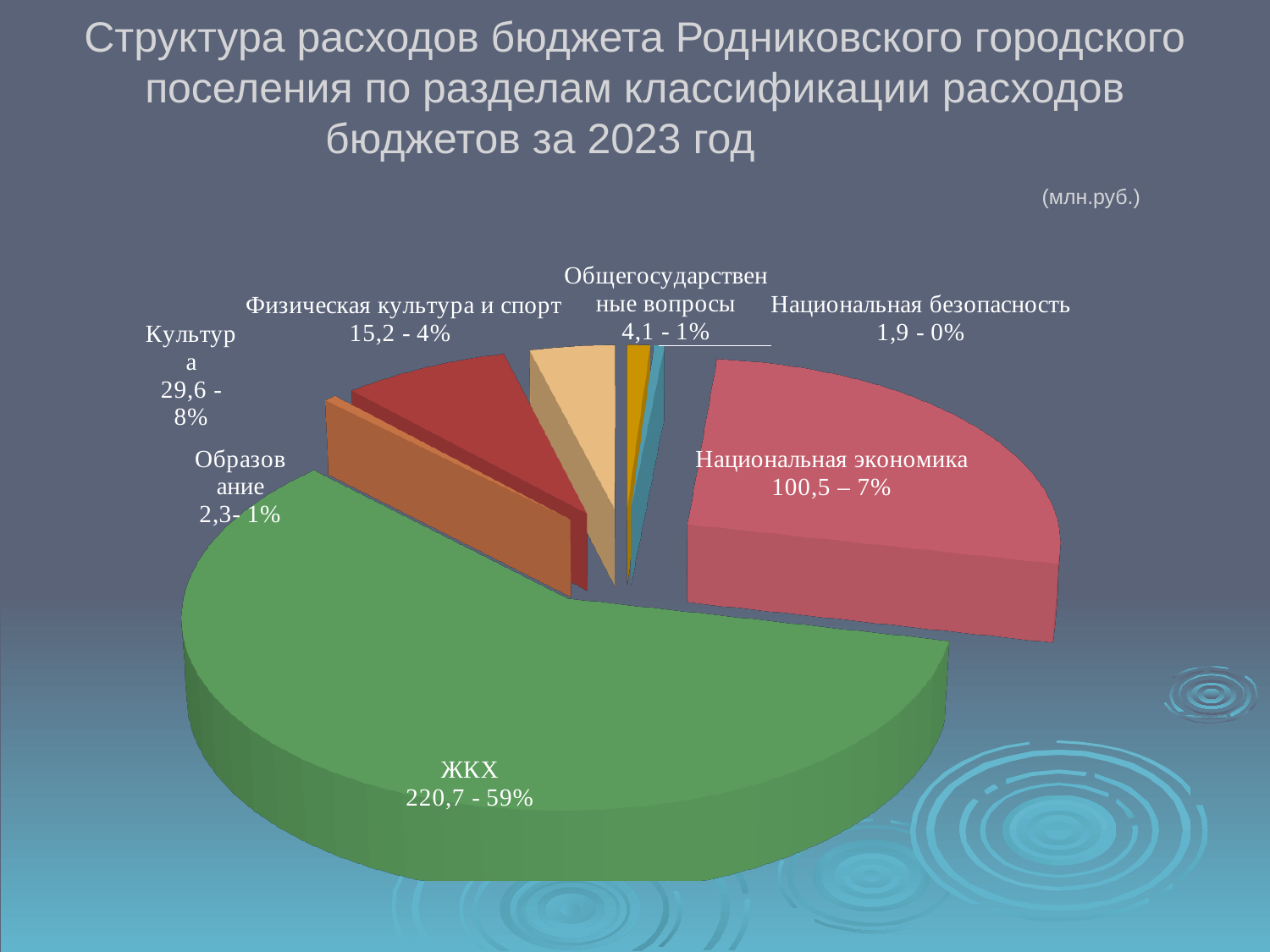

# Структура расходов бюджета Родниковского городского поселения по разделам классификации расходов бюджетов за 2023 год (млн.руб.)

[unsupported chart]